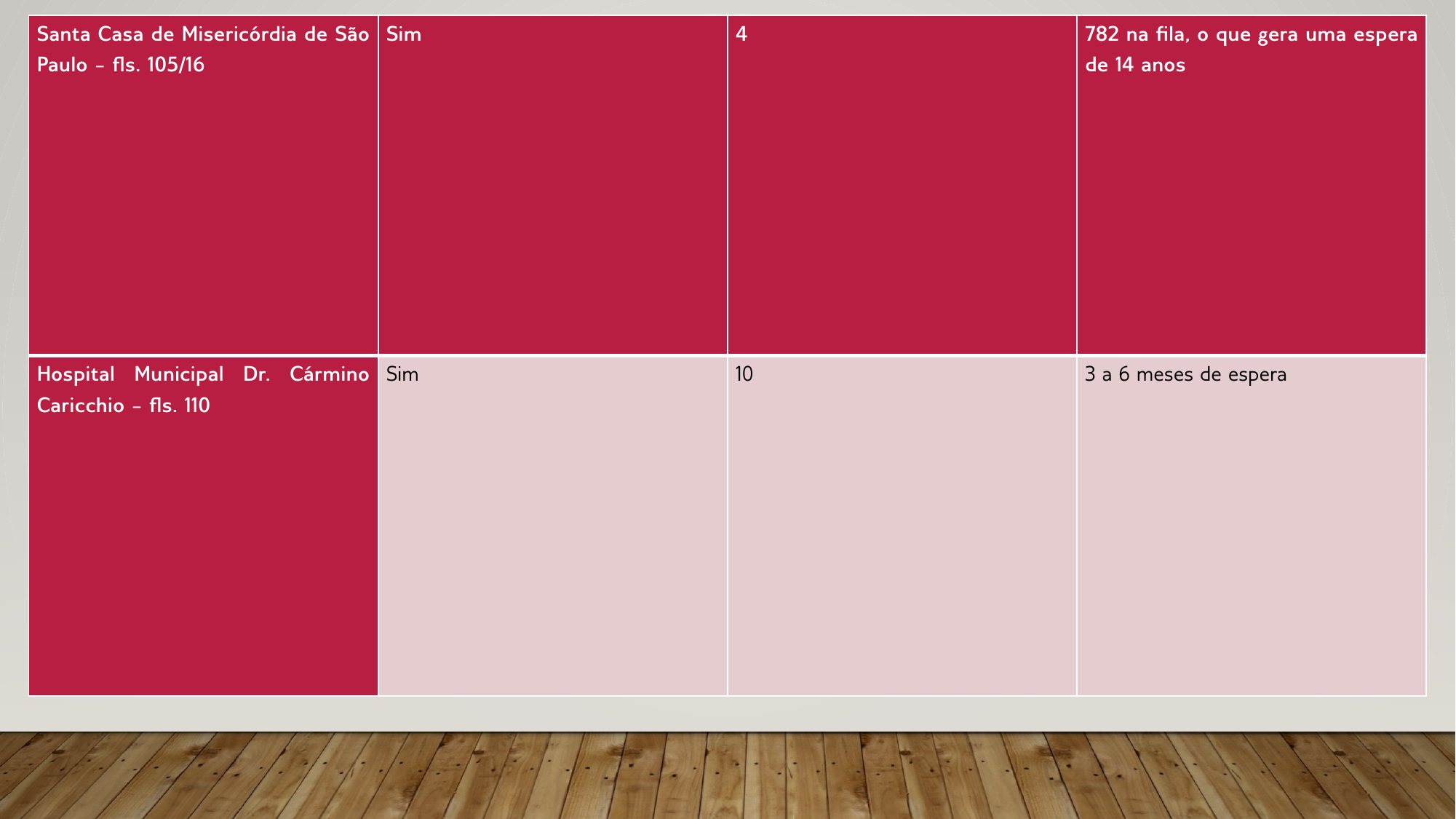

| Santa Casa de Misericórdia de São Paulo – fls. 105/16 | Sim | 4 | 782 na fila, o que gera uma espera de 14 anos |
| --- | --- | --- | --- |
| Hospital Municipal Dr. Cármino Caricchio – fls. 110 | Sim | 10 | 3 a 6 meses de espera |